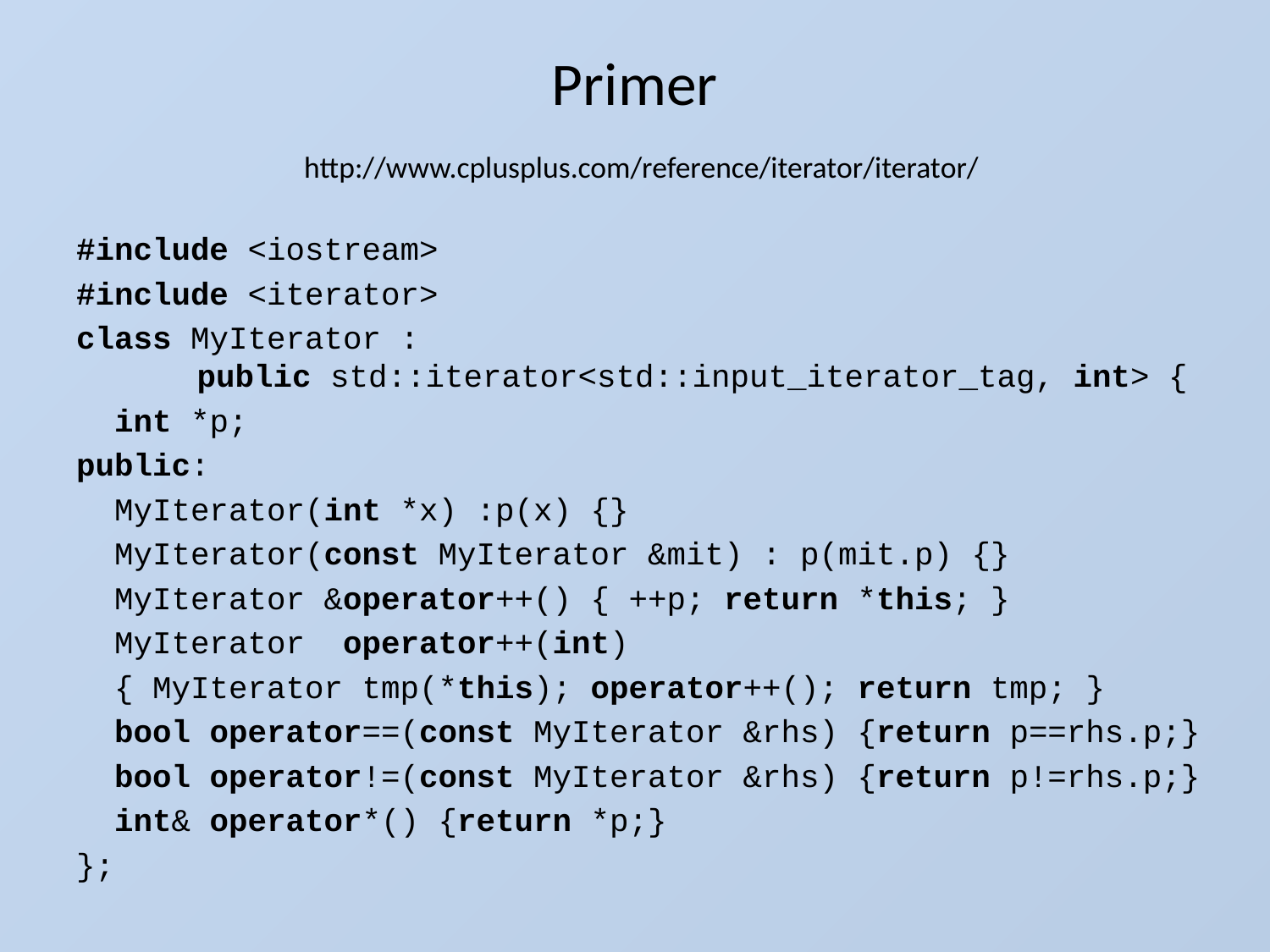

# Primer http://www.cplusplus.com/reference/iterator/iterator/
#include <iostream>
#include <iterator>
class MyIterator :
   public std::iterator<std::input_iterator_tag, int> {
  int *p;
public:
  MyIterator(int *x) :p(x) {}
  MyIterator(const MyIterator &mit) : p(mit.p) {}
  MyIterator &operator++() { ++p; return *this; }
  MyIterator  operator++(int)
  { MyIterator tmp(*this); operator++(); return tmp; }
  bool operator==(const MyIterator &rhs) {return p==rhs.p;}
  bool operator!=(const MyIterator &rhs) {return p!=rhs.p;}
  int& operator*() {return *p;}
};